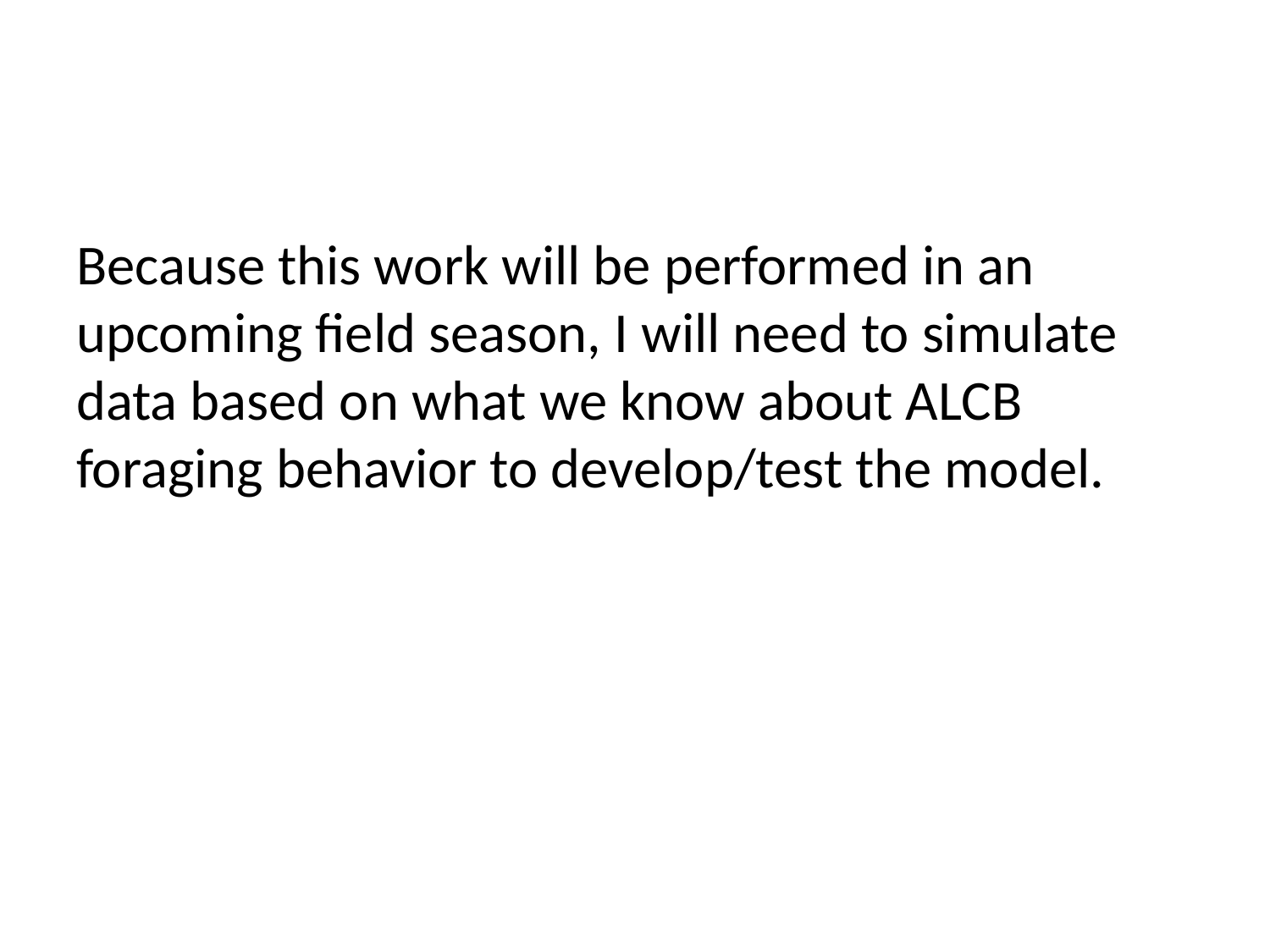

#
Because this work will be performed in an upcoming field season, I will need to simulate data based on what we know about ALCB foraging behavior to develop/test the model.